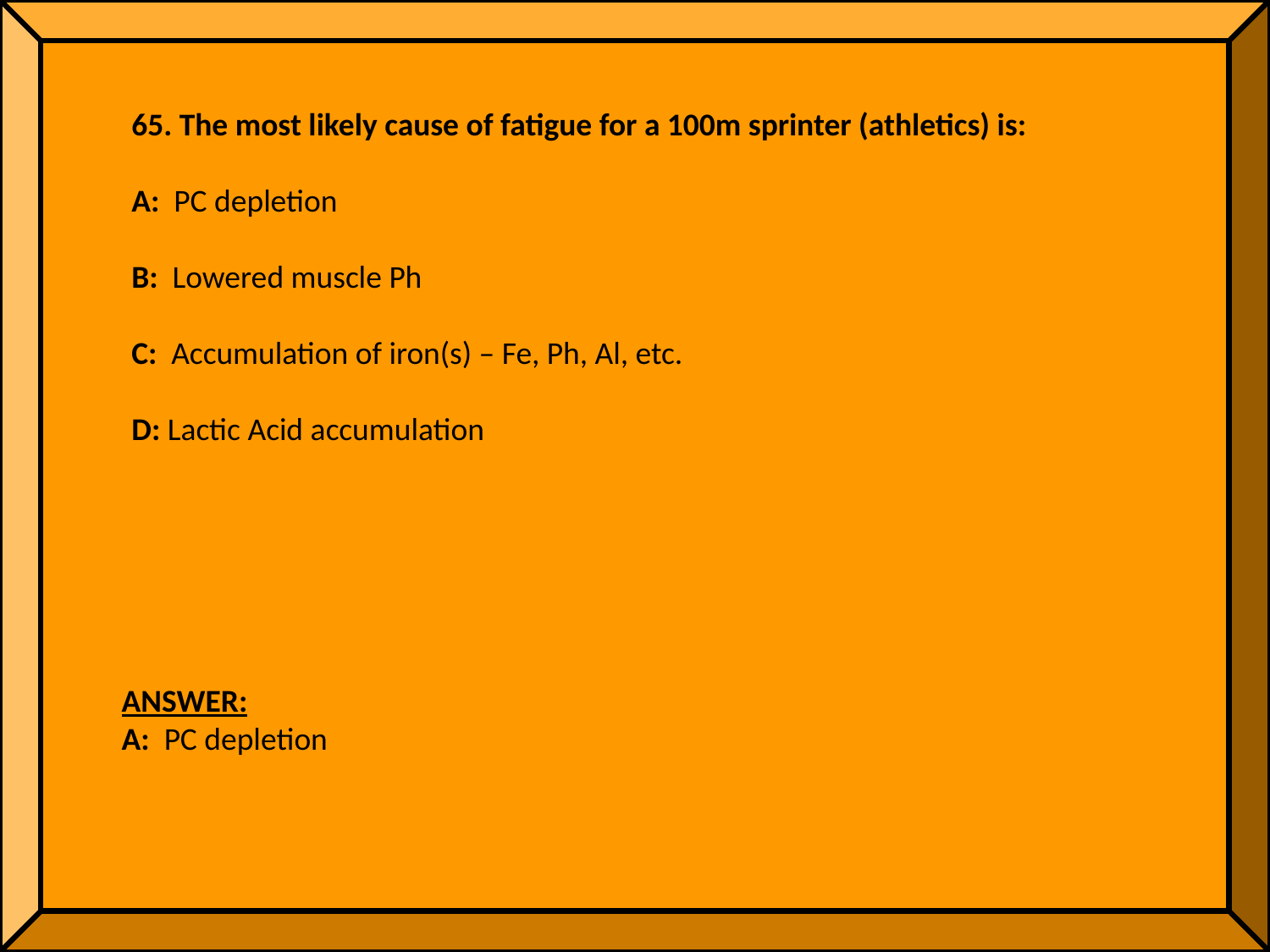

65. The most likely cause of fatigue for a 100m sprinter (athletics) is:

A:  PC depletion

B:  Lowered muscle Ph

C:  Accumulation of iron(s) – Fe, Ph, Al, etc.

D: Lactic Acid accumulation

ANSWER:
A:  PC depletion